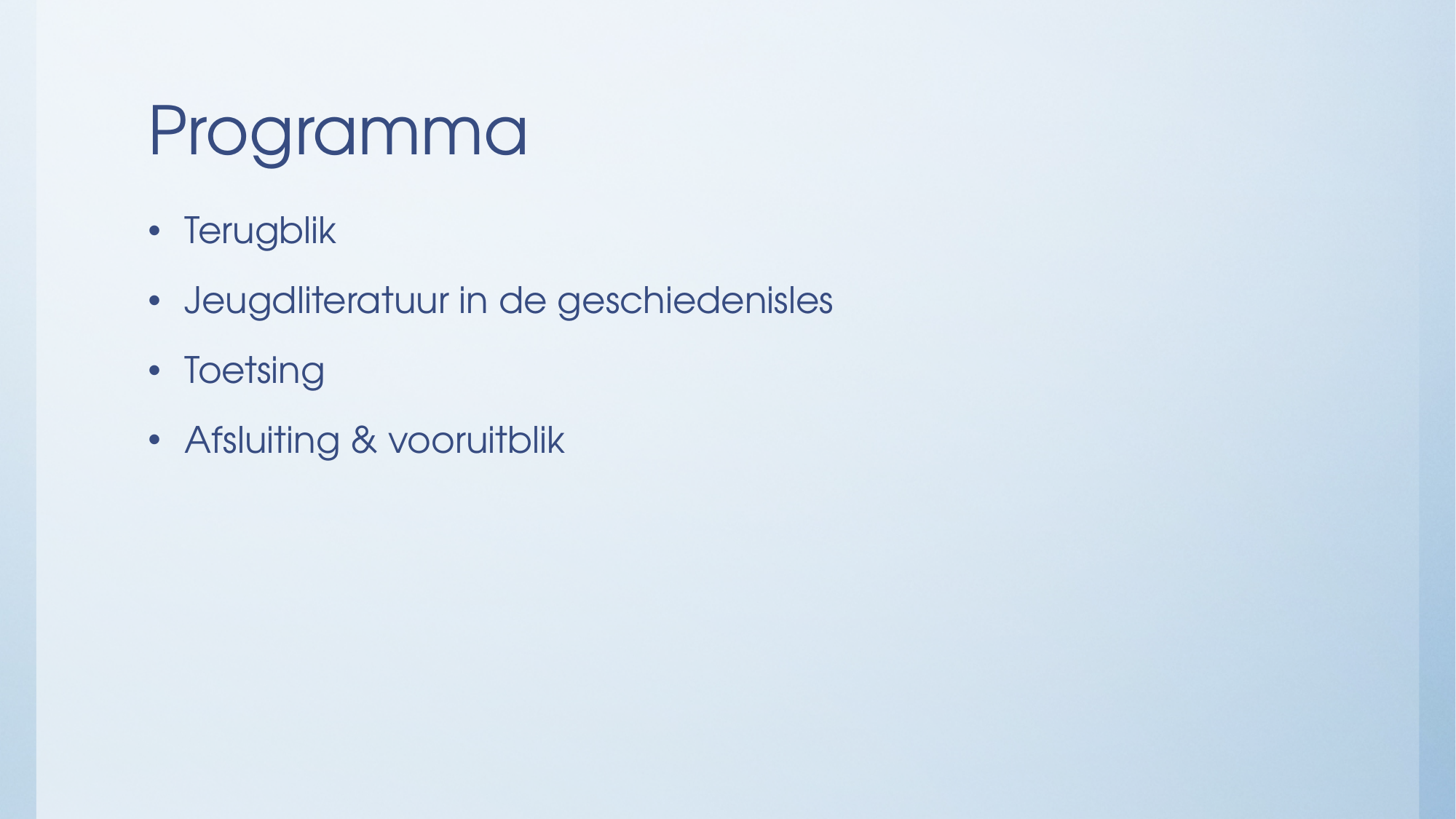

# Programma
Terugblik
Jeugdliteratuur in de geschiedenisles
Toetsing
Afsluiting & vooruitblik